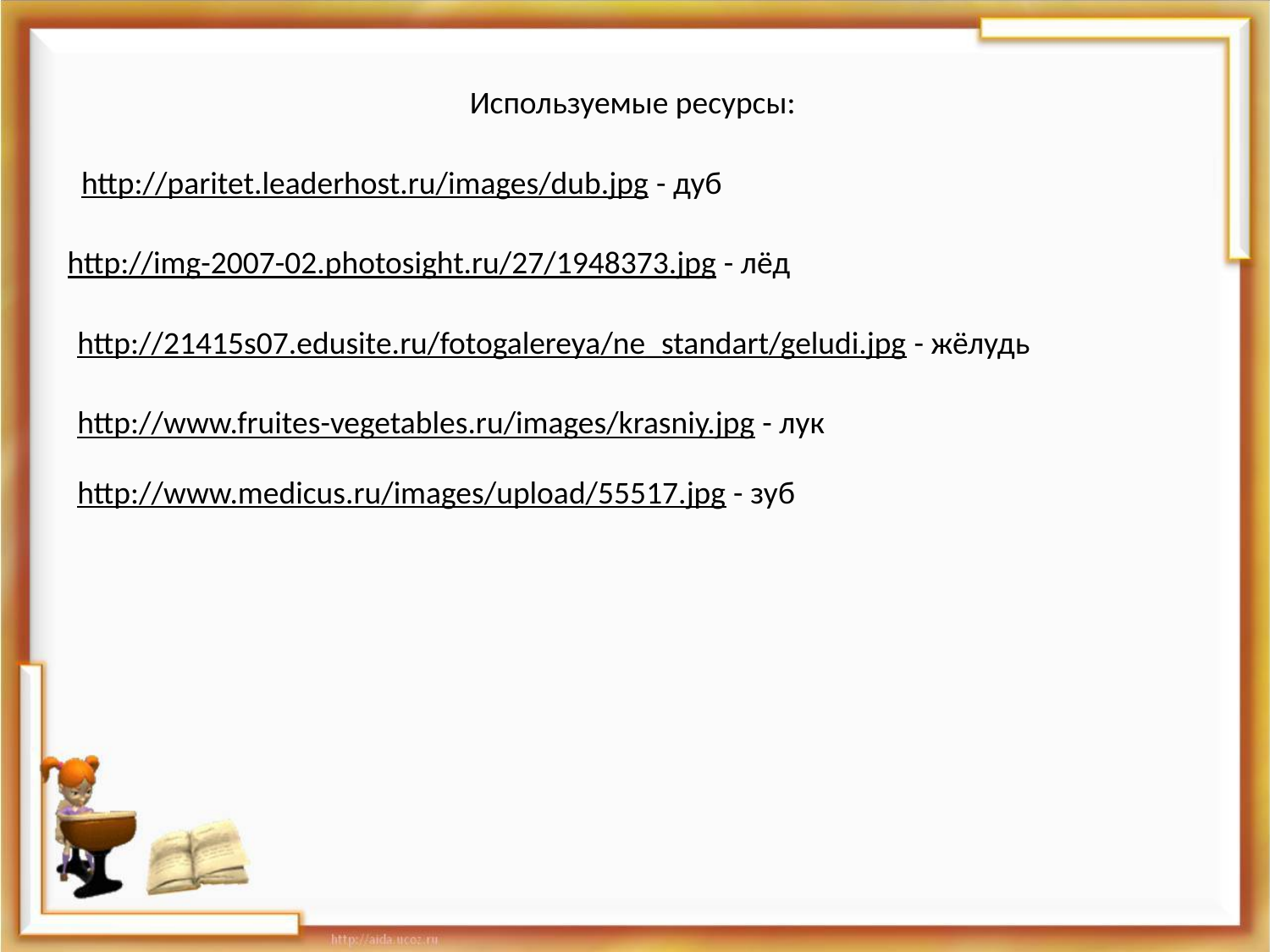

Используемые ресурсы:
http://paritet.leaderhost.ru/images/dub.jpg - дуб
http://img-2007-02.photosight.ru/27/1948373.jpg - лёд
http://21415s07.edusite.ru/fotogalereya/ne_standart/geludi.jpg - жёлудь
http://www.fruites-vegetables.ru/images/krasniy.jpg - лук
http://www.medicus.ru/images/upload/55517.jpg - зуб